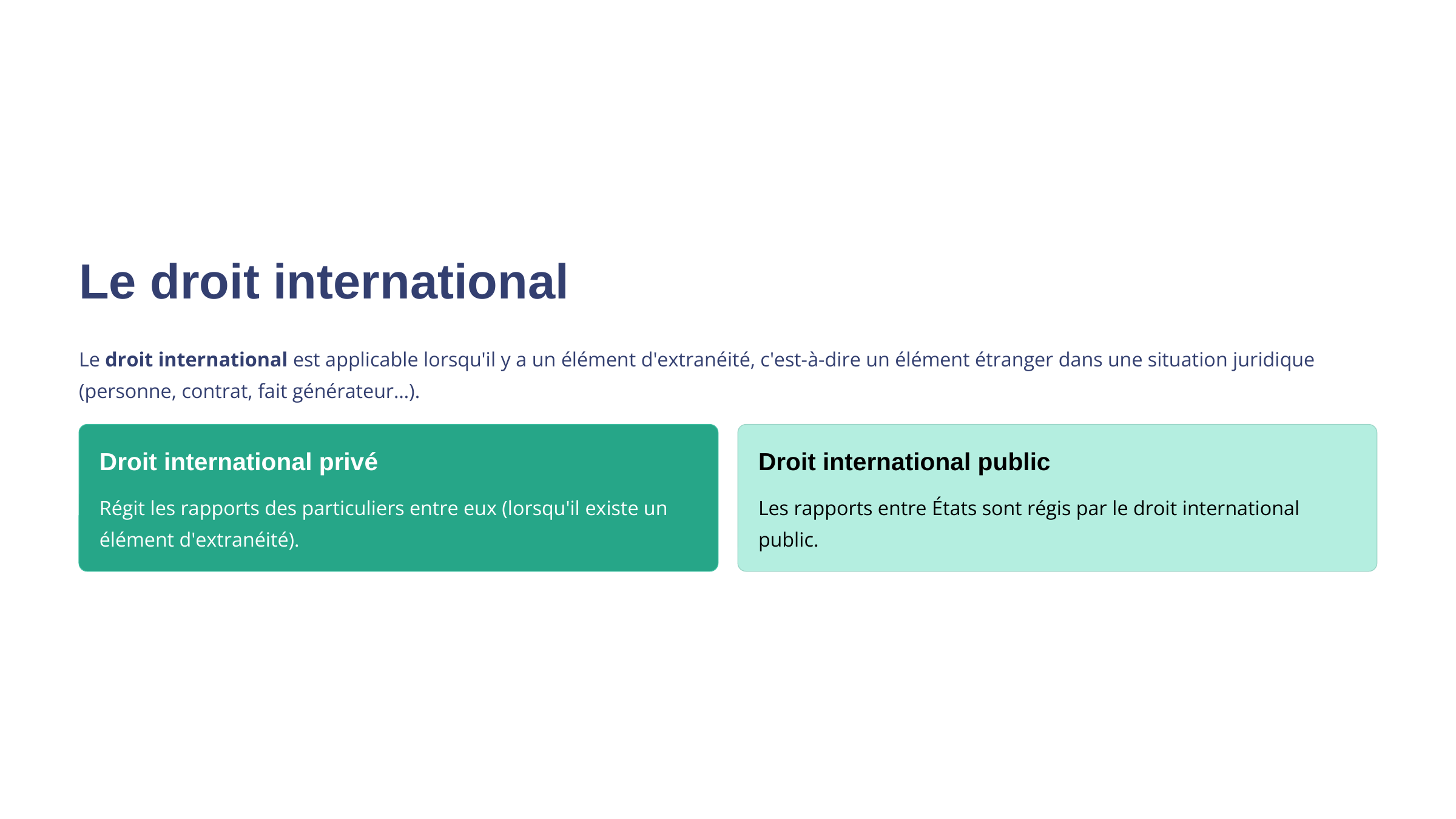

Le droit international
Le droit international est applicable lorsqu'il y a un élément d'extranéité, c'est-à-dire un élément étranger dans une situation juridique (personne, contrat, fait générateur…).

Droit international privé
Droit international public
Régit les rapports des particuliers entre eux (lorsqu'il existe un élément d'extranéité).
Les rapports entre États sont régis par le droit international public.